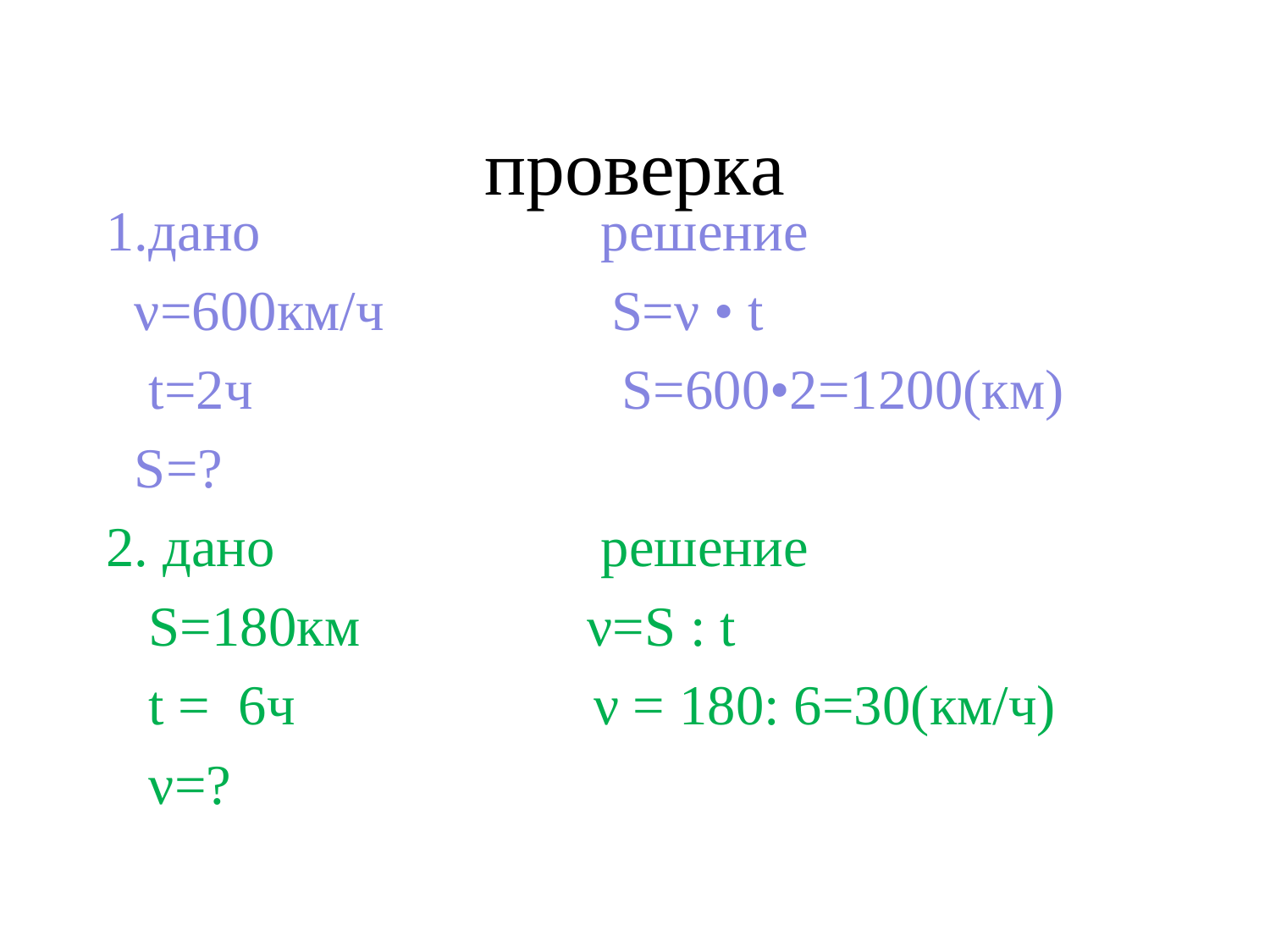

# проверка
 1.дано                        решение
   ν=600км/ч                S=ν • t
    t=2ч                          S=600•2=1200(км)
   S=?
 2. дано                       решение
    S=180км                ν=S : t
    t =  6ч                     ν = 180: 6=30(км/ч)
    ν=?